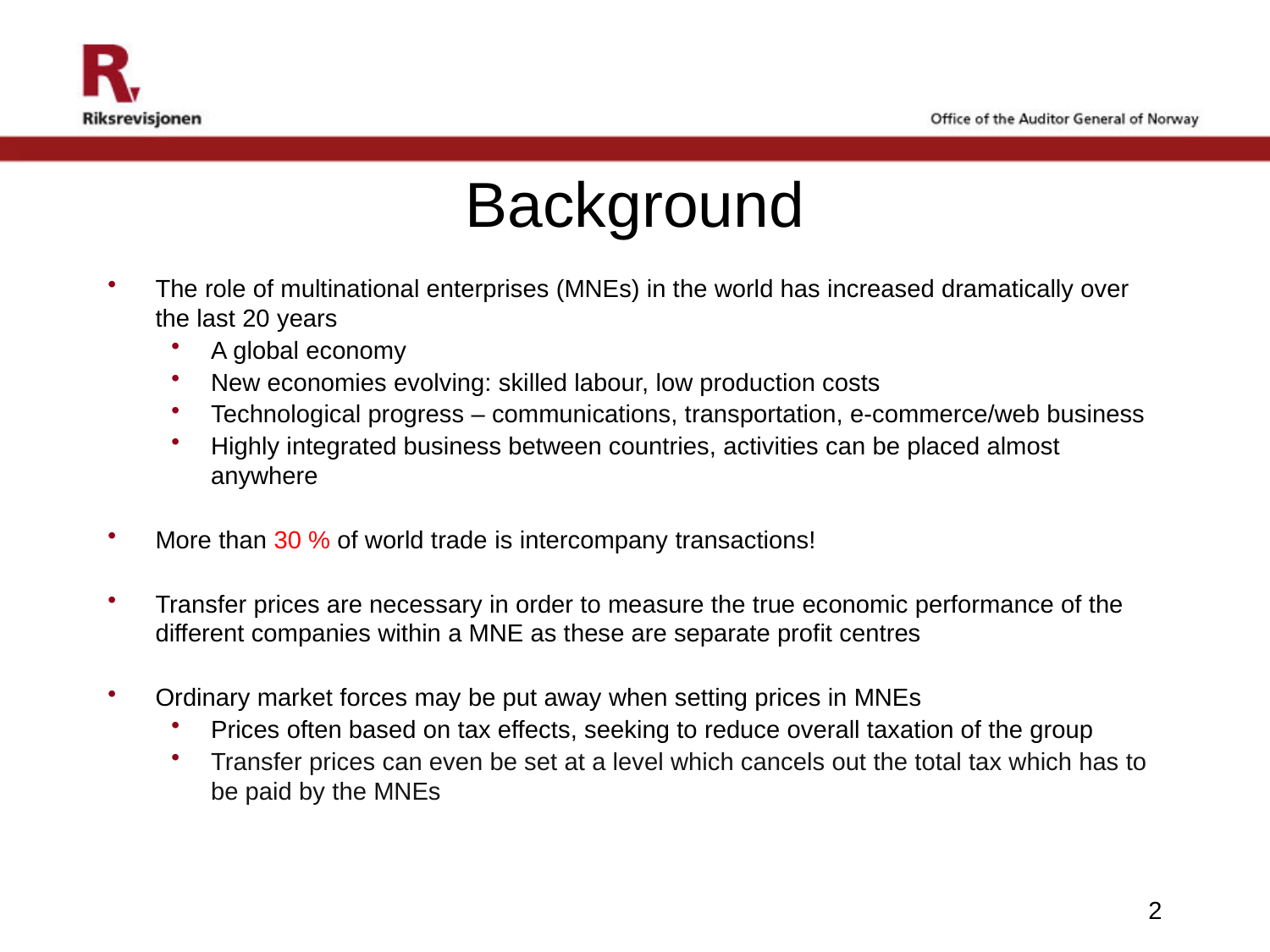

# Background
The role of multinational enterprises (MNEs) in the world has increased dramatically over the last 20 years
A global economy
New economies evolving: skilled labour, low production costs
Technological progress – communications, transportation, e-commerce/web business
Highly integrated business between countries, activities can be placed almost anywhere

More than 30 % of world trade is intercompany transactions!

Transfer prices are necessary in order to measure the true economic performance of the different companies within a MNE as these are separate profit centres

Ordinary market forces may be put away when setting prices in MNEs
Prices often based on tax effects, seeking to reduce overall taxation of the group
Transfer prices can even be set at a level which cancels out the total tax which has to be paid by the MNEs

2